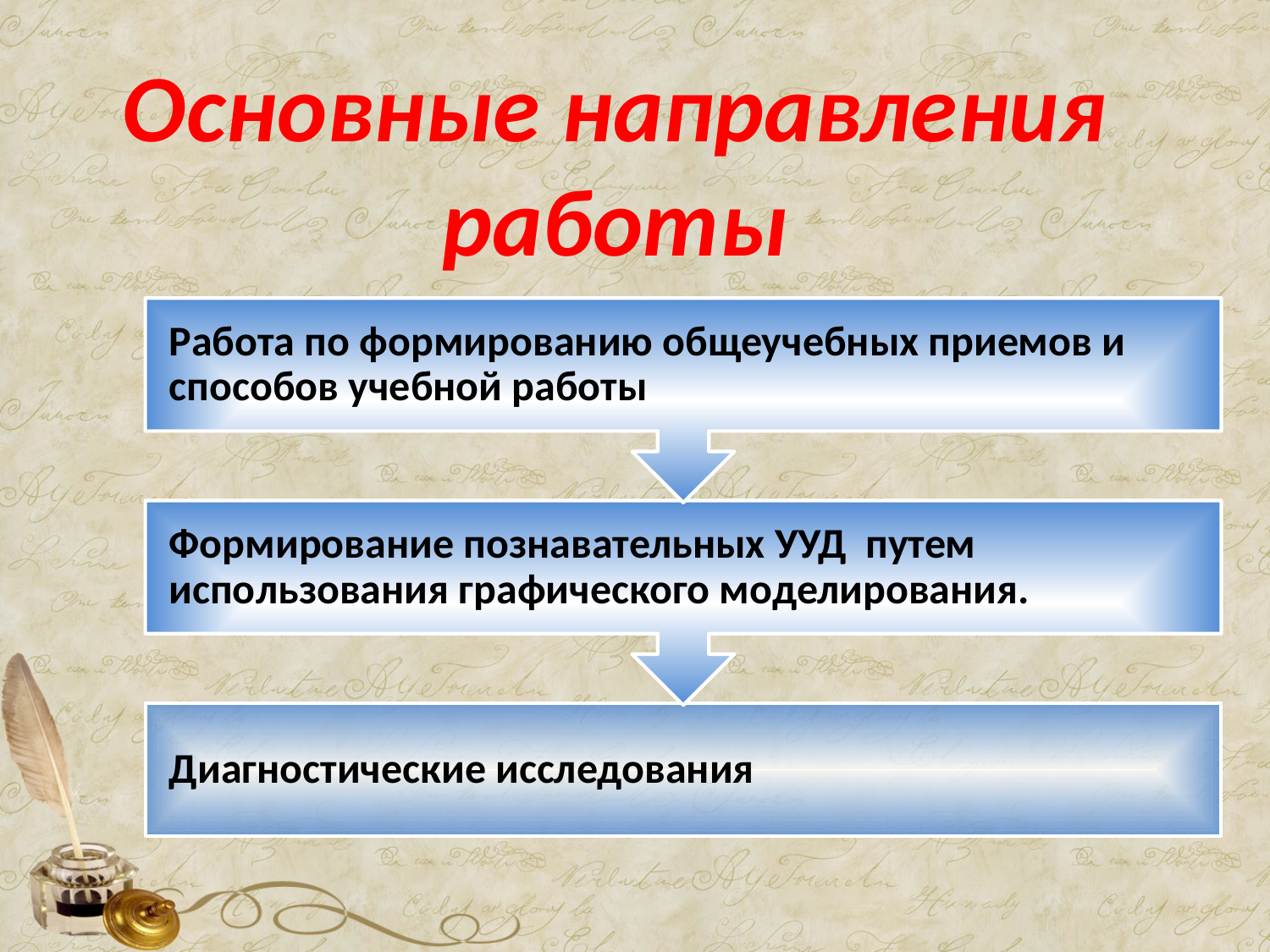

# Основные направления работы
Диагностические исследования
Формирование познавательных УУД  путем использования графического моделирования.
Работа по формированию общеучебных приемов и способов учебной работы